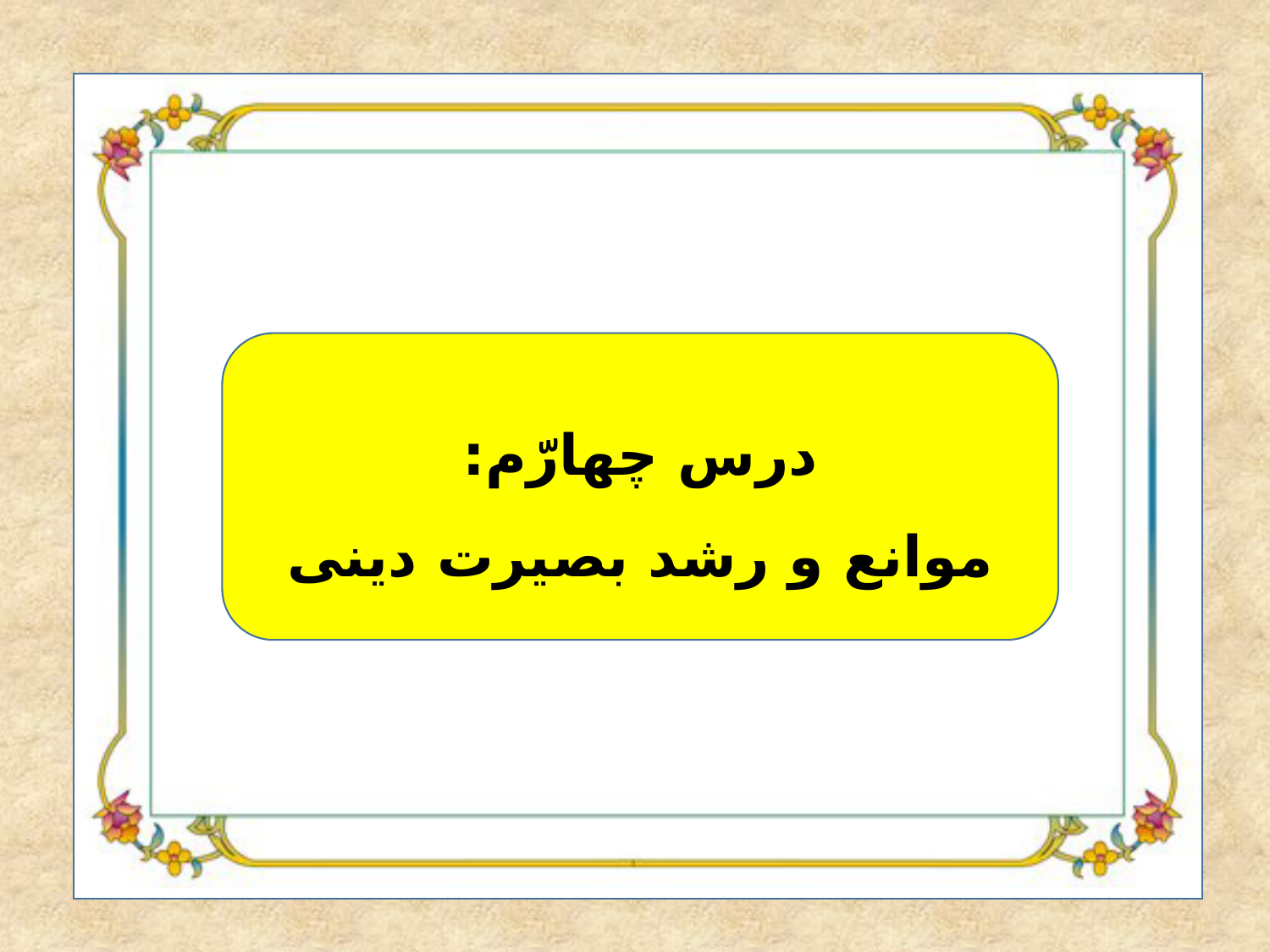

درس چهارّم:
موانع و رشد بصیرت دینی